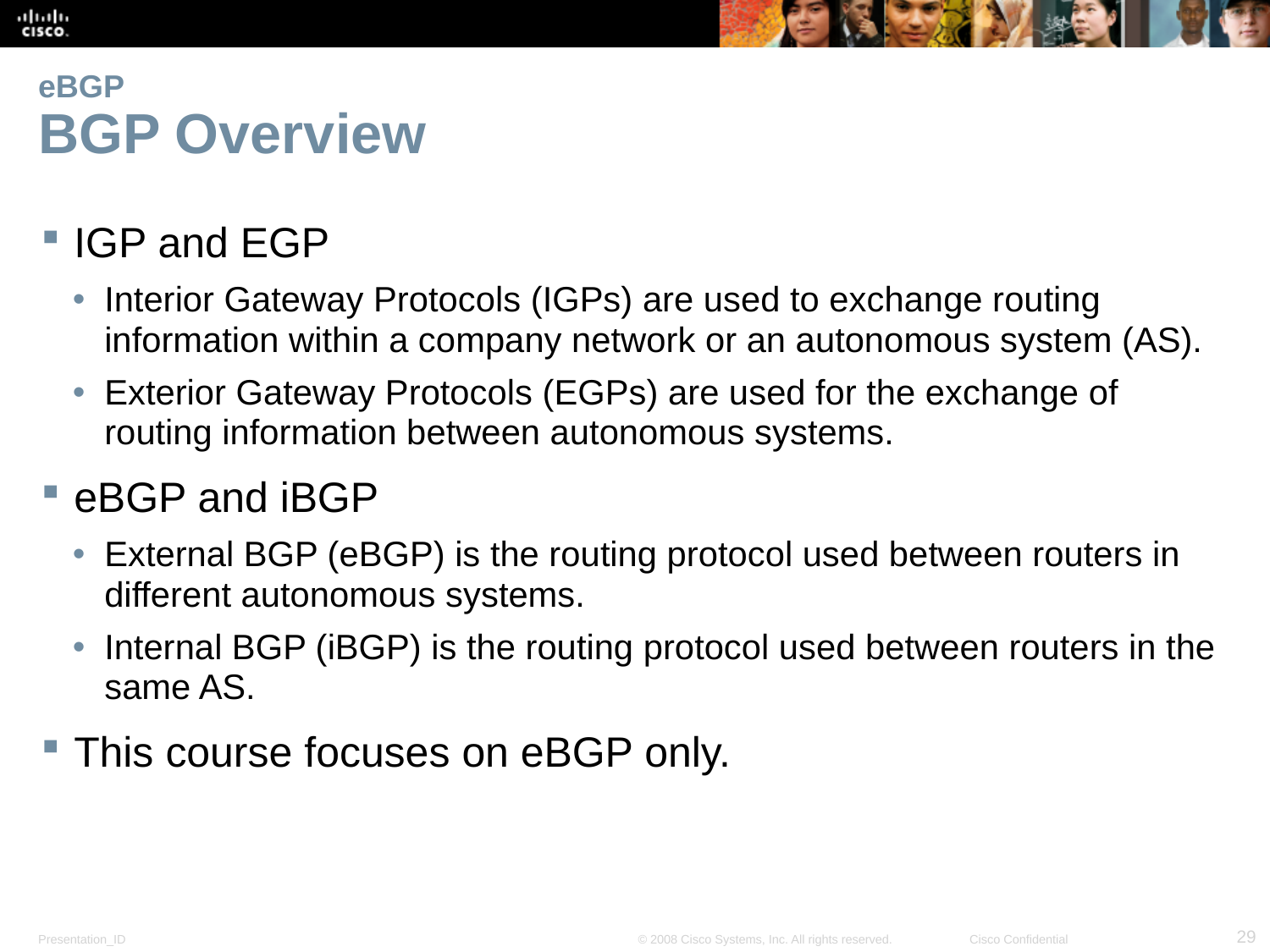

# eBGP BGP Overview
IGP and EGP
Interior Gateway Protocols (IGPs) are used to exchange routing information within a company network or an autonomous system (AS).
Exterior Gateway Protocols (EGPs) are used for the exchange of routing information between autonomous systems.
eBGP and iBGP
External BGP (eBGP) is the routing protocol used between routers in different autonomous systems.
Internal BGP (iBGP) is the routing protocol used between routers in the same AS.
This course focuses on eBGP only.